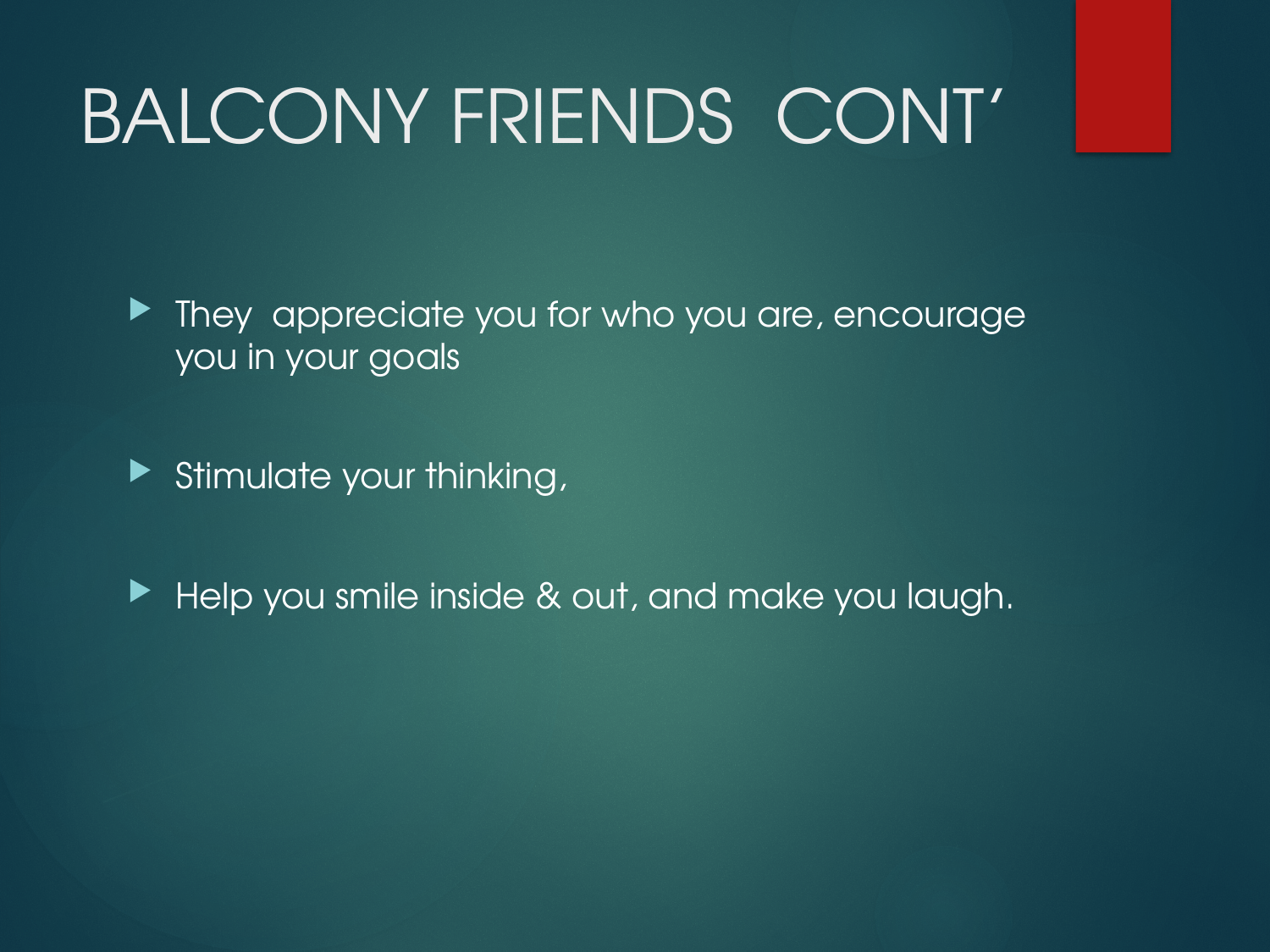

# BALCONY FRIENDS  CONT’
They  appreciate you for who you are, encourage you in your goals

Stimulate your thinking,

Help you smile inside & out, and make you laugh.